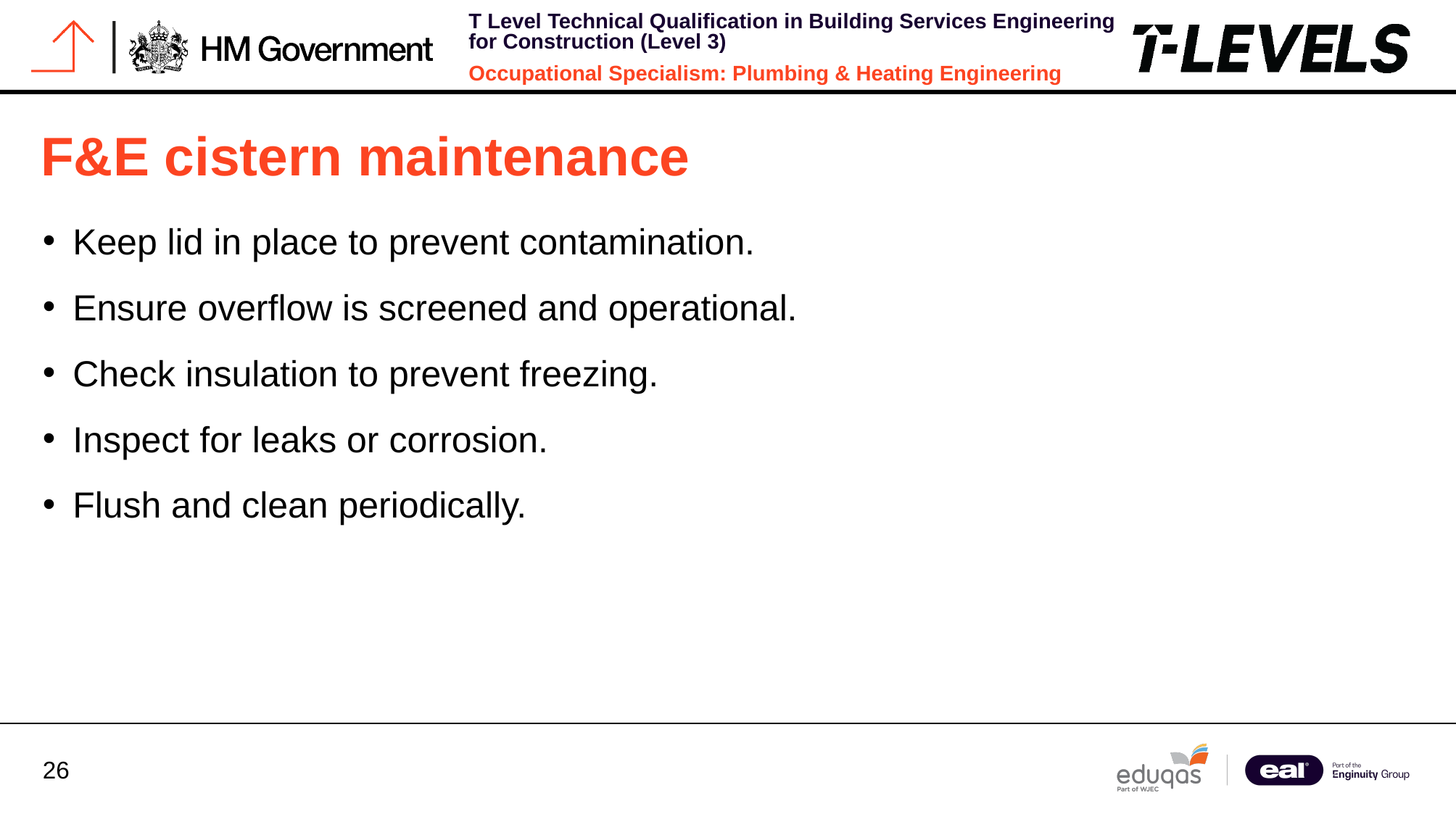

# F&E cistern maintenance
Keep lid in place to prevent contamination.
Ensure overflow is screened and operational.
Check insulation to prevent freezing.
Inspect for leaks or corrosion.
Flush and clean periodically.